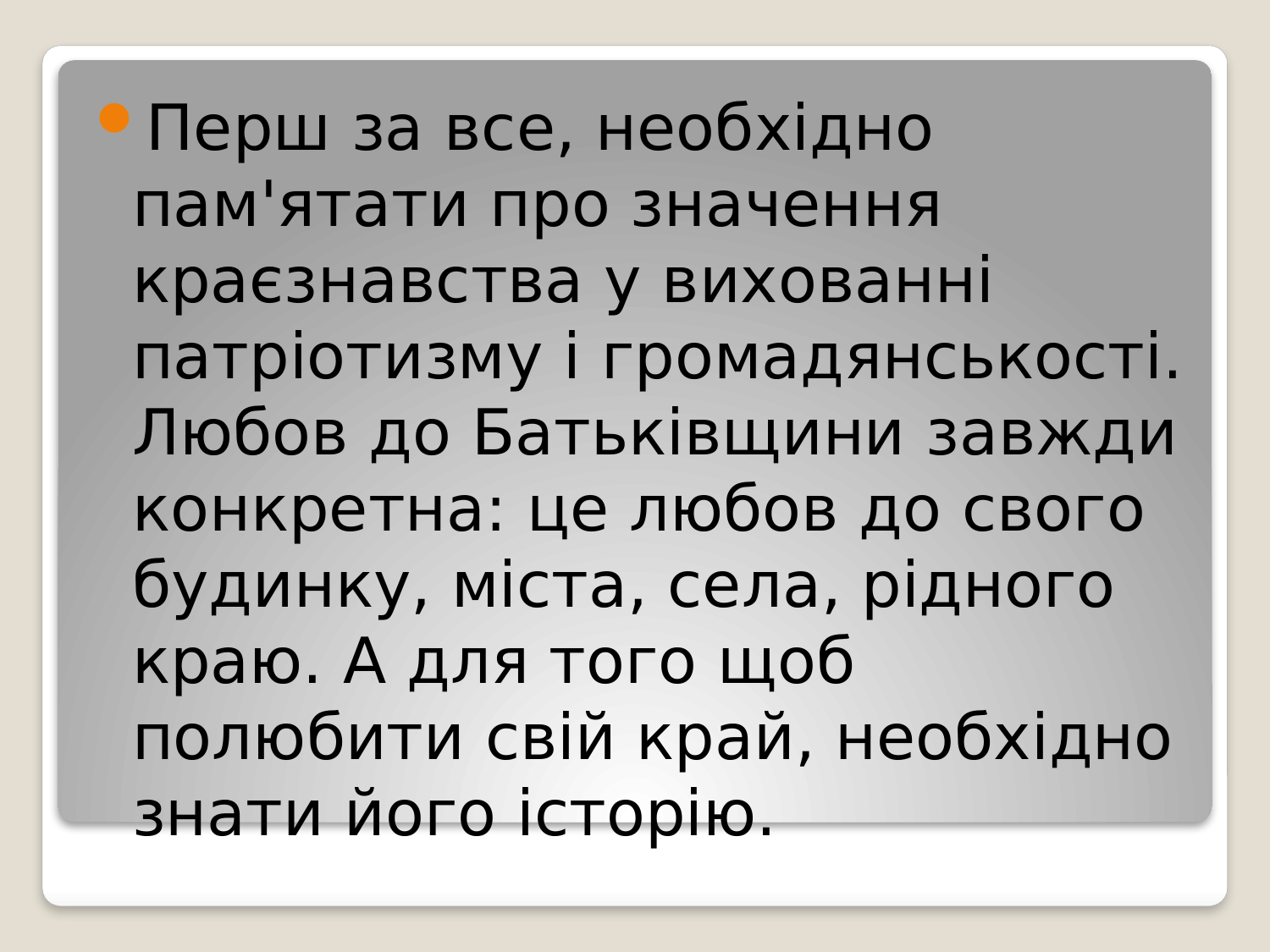

Перш за все, необхідно пам'ятати про значення краєзнавства у вихованні патріотизму і громадянськості. Любов до Батьківщини завжди конкретна: це любов до свого будинку, міста, села, рідного краю. А для того щоб полюбити свій край, необхідно знати його історію.